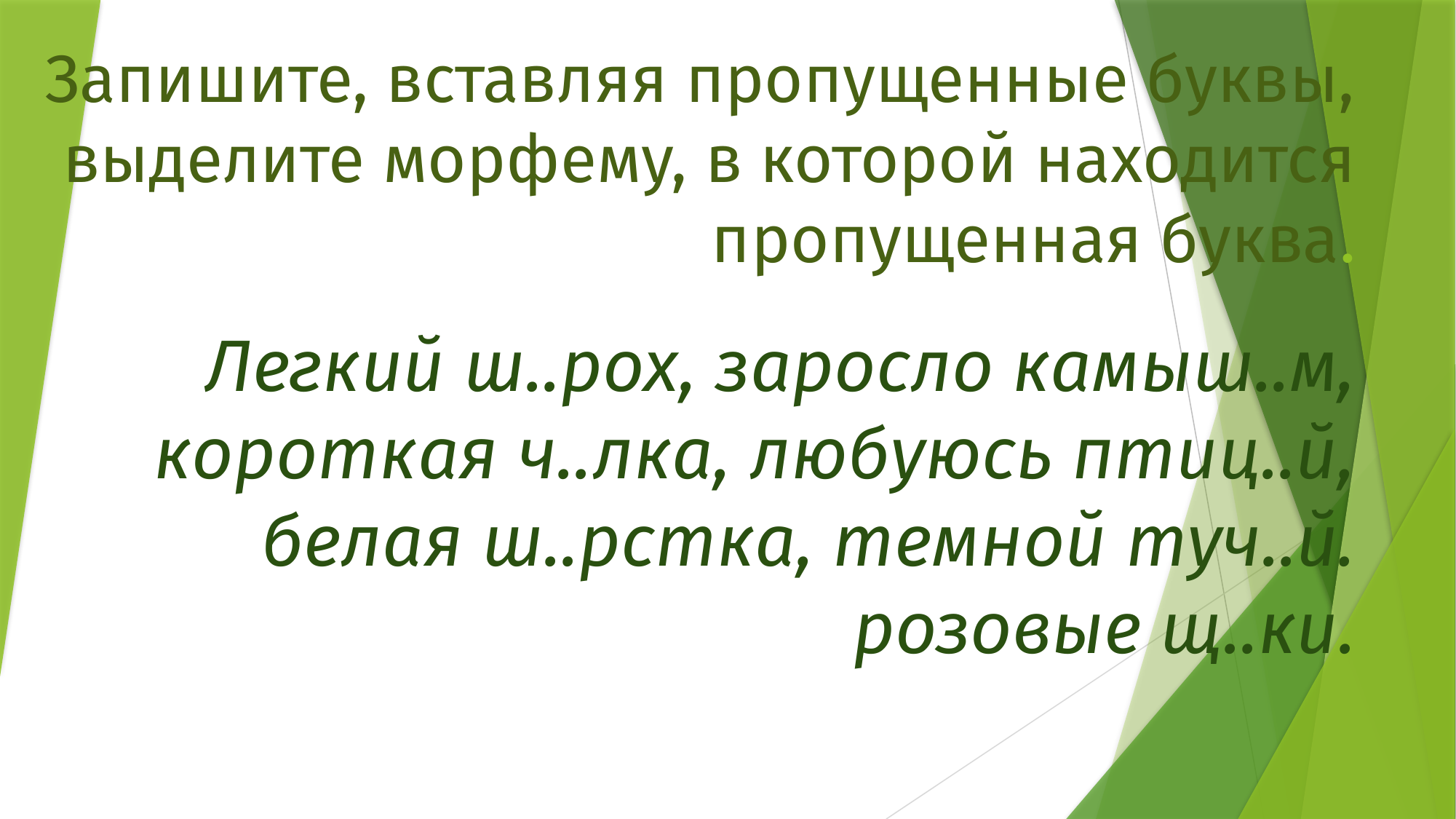

# Запишите, вставляя пропущенные буквы, выделите морфему, в которой находится пропущенная буква.
Легкий ш..рох, заросло камыш..м, короткая ч..лка, любуюсь птиц..й, белая ш..рстка, темной туч..й. розовые щ..ки.